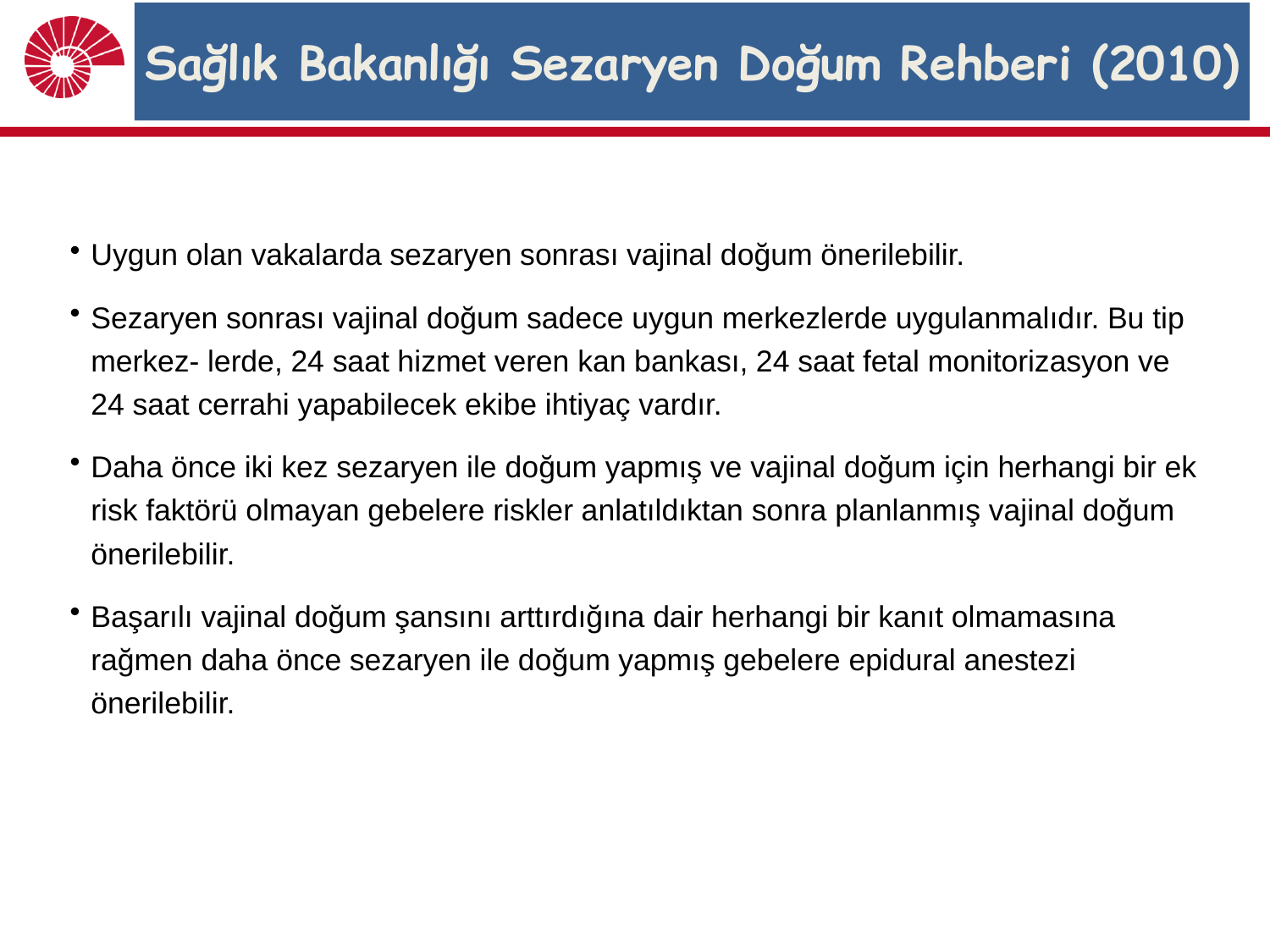

# Sağlık Bakanlığı Sezaryen Doğum Rehberi (2010)
Uygun olan vakalarda sezaryen sonrası vajinal doğum önerilebilir.
Sezaryen sonrası vajinal doğum sadece uygun merkezlerde uygulanmalıdır. Bu tip merkez- lerde, 24 saat hizmet veren kan bankası, 24 saat fetal monitorizasyon ve 24 saat cerrahi yapabilecek ekibe ihtiyaç vardır.
Daha önce iki kez sezaryen ile doğum yapmış ve vajinal doğum için herhangi bir ek risk faktörü olmayan gebelere riskler anlatıldıktan sonra planlanmış vajinal doğum önerilebilir.
Başarılı vajinal doğum şansını arttırdığına dair herhangi bir kanıt olmamasına rağmen daha önce sezaryen ile doğum yapmış gebelere epidural anestezi önerilebilir.